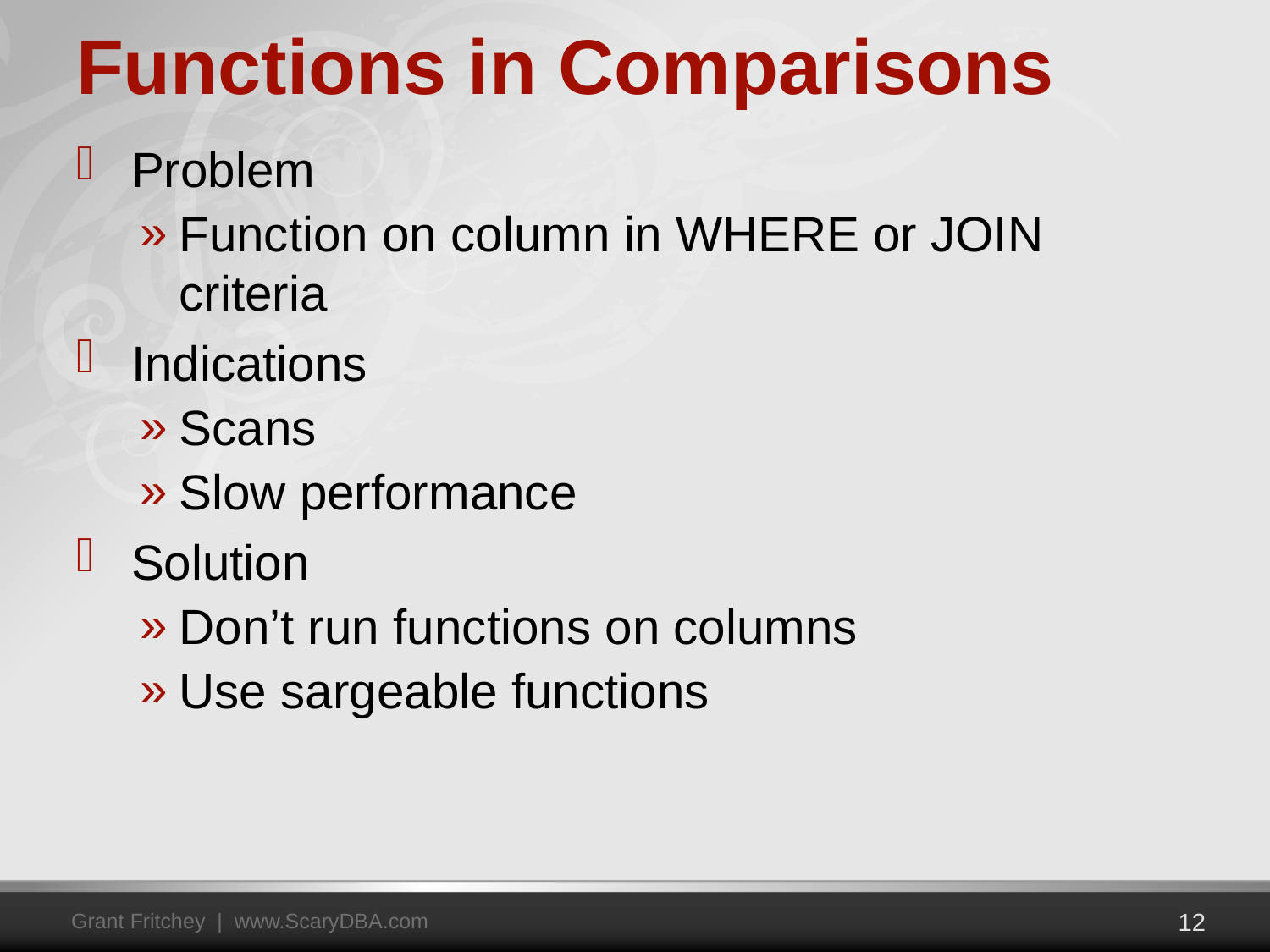

# Functions in Comparisons
Problem
Function on column in WHERE or JOIN criteria
Indications
Scans
Slow performance
Solution
Don’t run functions on columns
Use sargeable functions
12